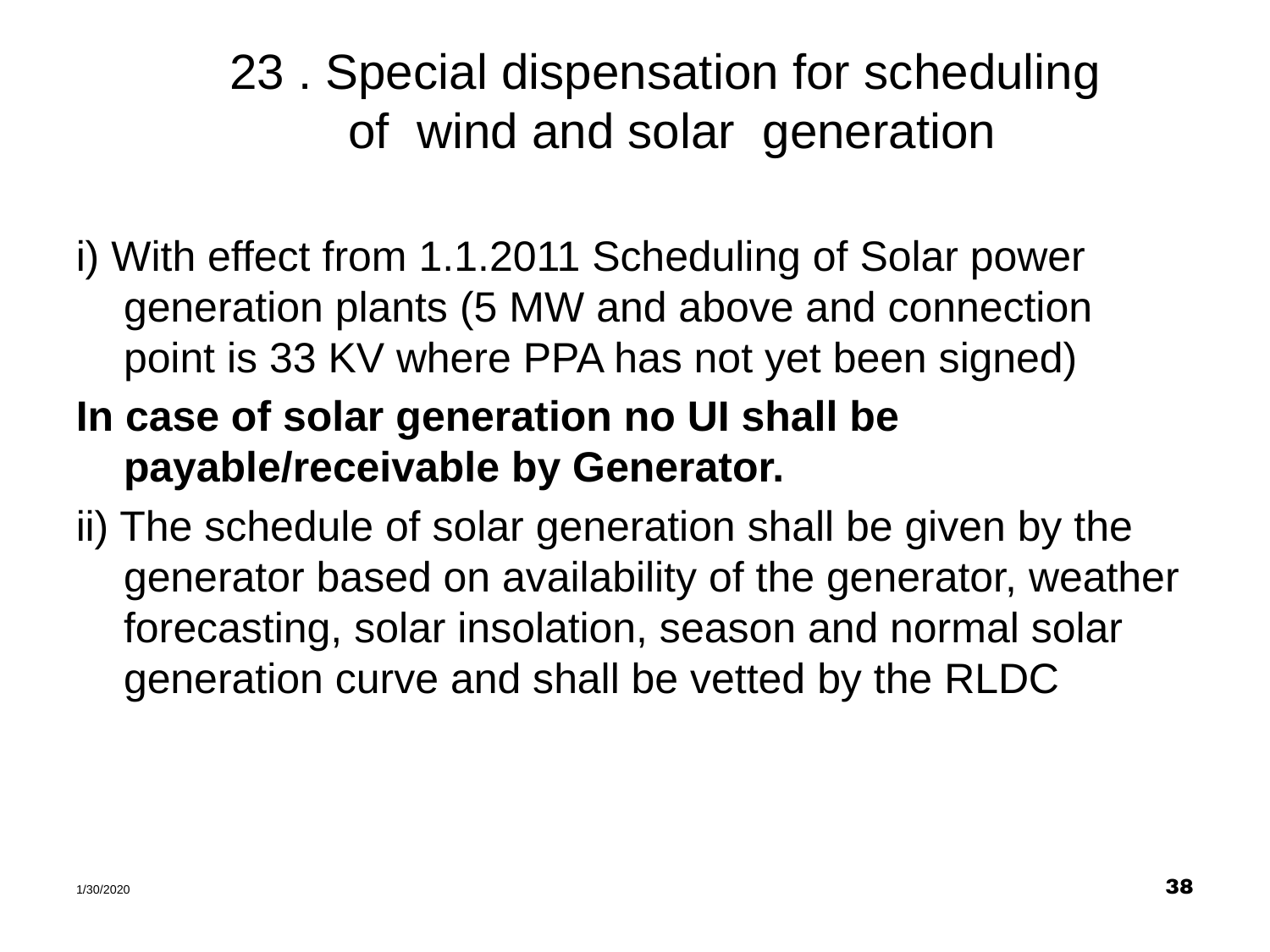

# 23 . Special dispensation for scheduling of  wind and solar  generation
i) With effect from 1.1.2011 Scheduling of Solar power generation plants (5 MW and above and connection point is 33 KV where PPA has not yet been signed)
In case of solar generation no UI shall be payable/receivable by Generator.
ii) The schedule of solar generation shall be given by the generator based on availability of the generator, weather forecasting, solar insolation, season and normal solar generation curve and shall be vetted by the RLDC
1/30/2020
38